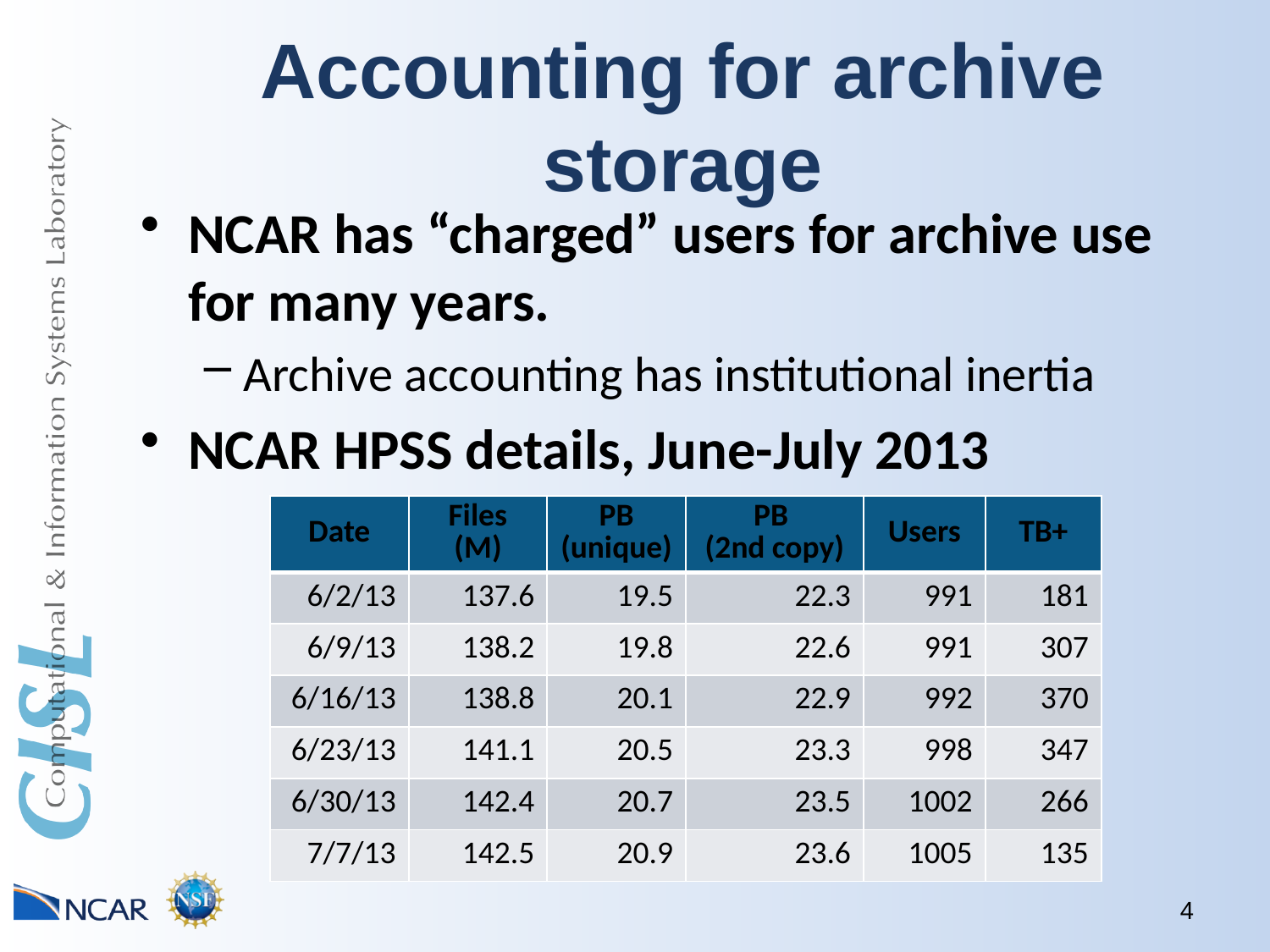

# Accounting for archive storage
NCAR has “charged” users for archive use for many years.
Archive accounting has institutional inertia
NCAR HPSS details, June-July 2013

| Date | Files (M) | PB (unique) | PB (2nd copy) | Users | TB+ |
| --- | --- | --- | --- | --- | --- |
| 6/2/13 | 137.6 | 19.5 | 22.3 | 991 | 181 |
| 6/9/13 | 138.2 | 19.8 | 22.6 | 991 | 307 |
| 6/16/13 | 138.8 | 20.1 | 22.9 | 992 | 370 |
| 6/23/13 | 141.1 | 20.5 | 23.3 | 998 | 347 |
| 6/30/13 | 142.4 | 20.7 | 23.5 | 1002 | 266 |
| 7/7/13 | 142.5 | 20.9 | 23.6 | 1005 | 135 |
4